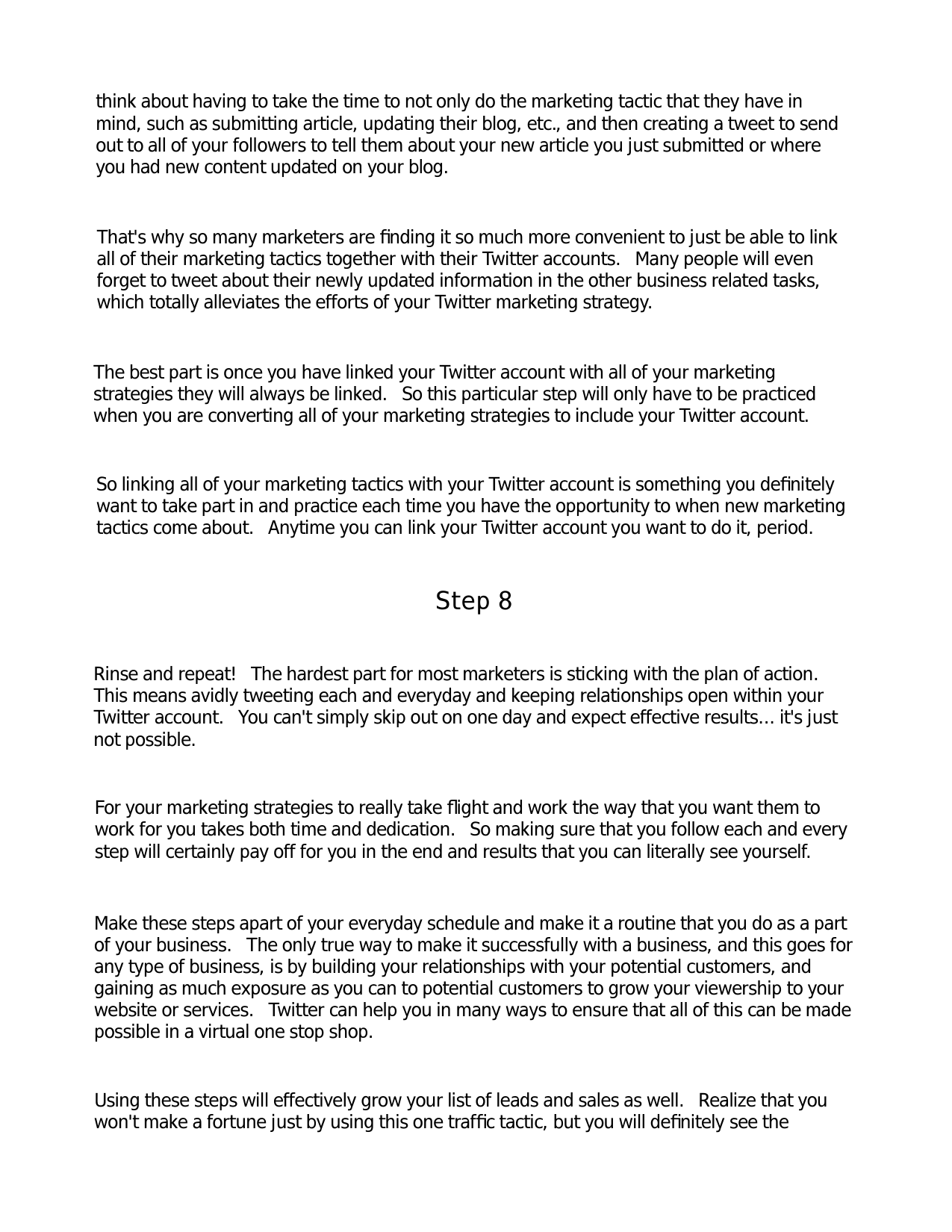

think about having to take the time to not only do the marketing tactic that they have in
mind, such as submitting article, updating their blog, etc., and then creating a tweet to send
out to all of your followers to tell them about your new article you just submitted or where
you had new content updated on your blog.
That's why so many marketers are finding it so much more convenient to just be able to link
all of their marketing tactics together with their Twitter accounts.   Many people will even
forget to tweet about their newly updated information in the other business related tasks,
which totally alleviates the efforts of your Twitter marketing strategy.
The best part is once you have linked your Twitter account with all of your marketing
strategies they will always be linked.   So this particular step will only have to be practiced
when you are converting all of your marketing strategies to include your Twitter account.
So linking all of your marketing tactics with your Twitter account is something you definitely
want to take part in and practice each time you have the opportunity to when new marketing
tactics come about.   Anytime you can link your Twitter account you want to do it, period.
Step 8
Rinse and repeat!   The hardest part for most marketers is sticking with the plan of action.
This means avidly tweeting each and everyday and keeping relationships open within your
Twitter account.   You can't simply skip out on one day and expect effective results... it's just
not possible.
For your marketing strategies to really take flight and work the way that you want them to
work for you takes both time and dedication.   So making sure that you follow each and every
step will certainly pay off for you in the end and results that you can literally see yourself.
Make these steps apart of your everyday schedule and make it a routine that you do as a part
of your business.   The only true way to make it successfully with a business, and this goes for
any type of business, is by building your relationships with your potential customers, and
gaining as much exposure as you can to potential customers to grow your viewership to your
website or services.   Twitter can help you in many ways to ensure that all of this can be made
possible in a virtual one stop shop.
Using these steps will effectively grow your list of leads and sales as well.   Realize that you
won't make a fortune just by using this one traffic tactic, but you will definitely see the